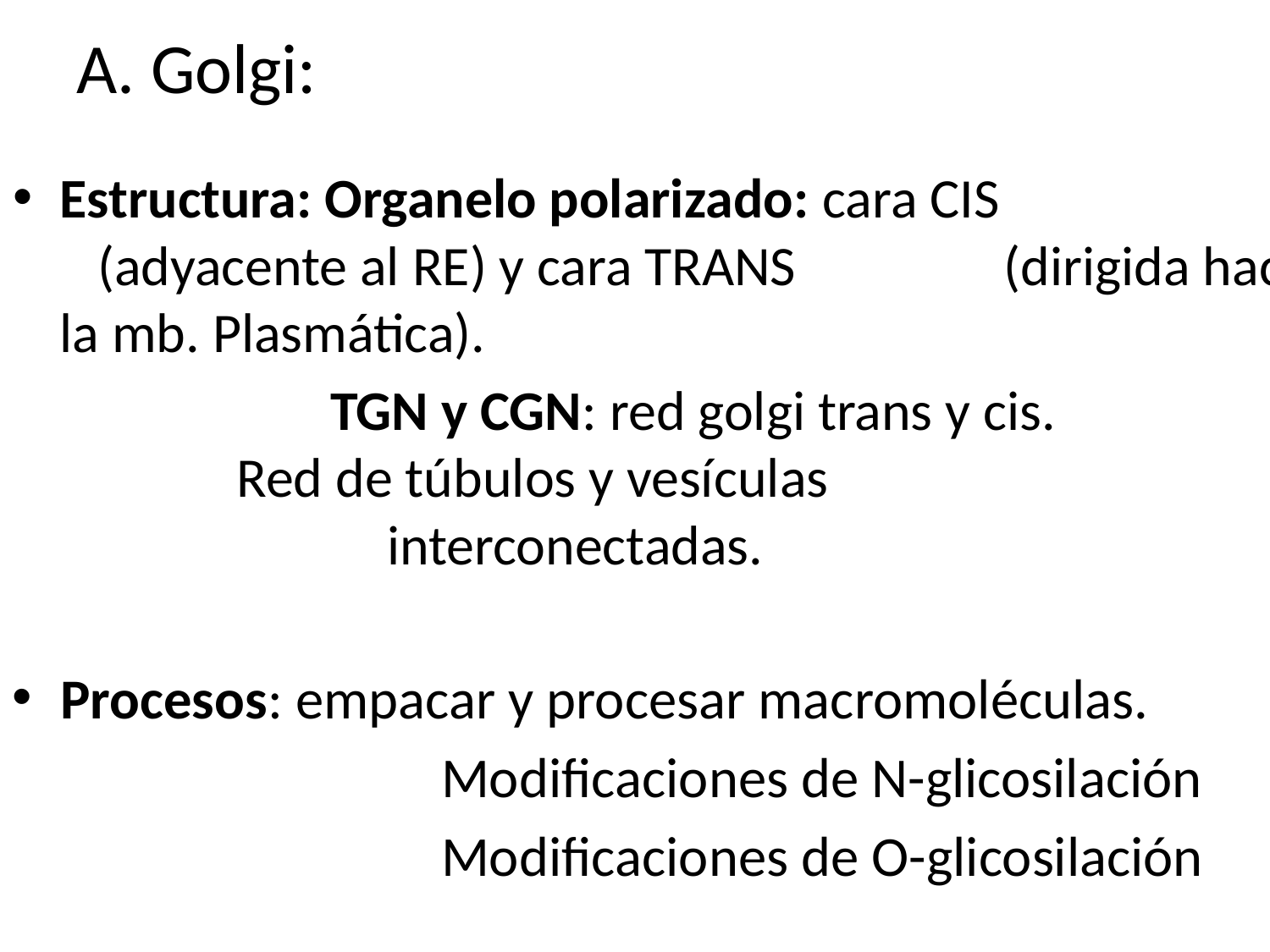

# A. Golgi:
Estructura: Organelo polarizado: cara CIS 	 			     	     (adyacente al RE) y cara TRANS 			               (dirigida hacia la mb. Plasmática).
                         TGN y CGN: red golgi trans y cis.           		                Red de túbulos y vesículas   	  		                                     		      interconectadas.

Procesos: empacar y procesar macromoléculas.
     			Modificaciones de N-glicosilación
   				Modificaciones de O-glicosilación